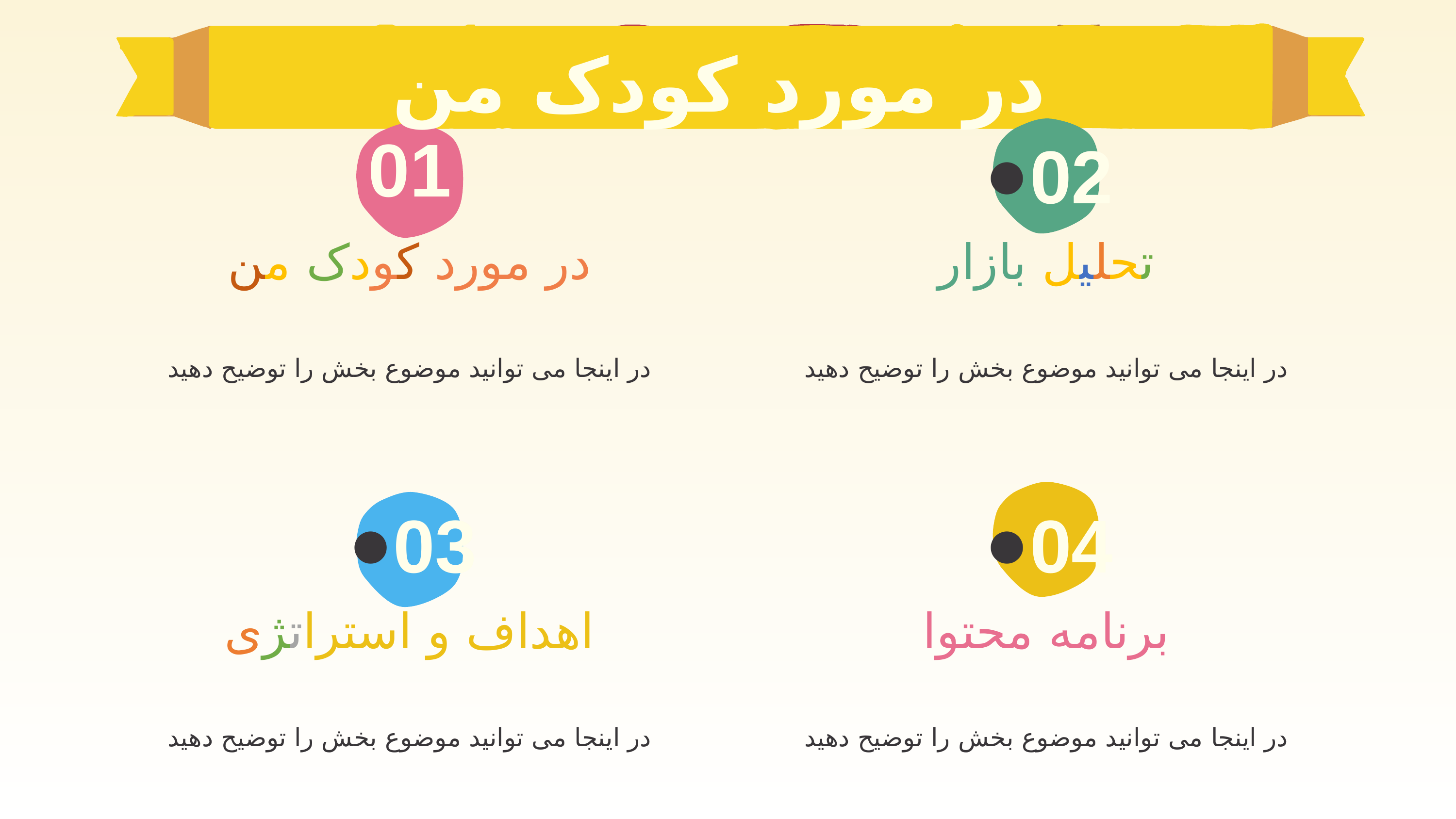

در مورد کودک من
# 01
02

در مورد کودک من
تحلیل بازار
در اینجا می توانید موضوع بخش را توضیح دهید
در اینجا می توانید موضوع بخش را توضیح دهید
03
04

برنامه محتوا
اهداف و استراتژی
در اینجا می توانید موضوع بخش را توضیح دهید
در اینجا می توانید موضوع بخش را توضیح دهید